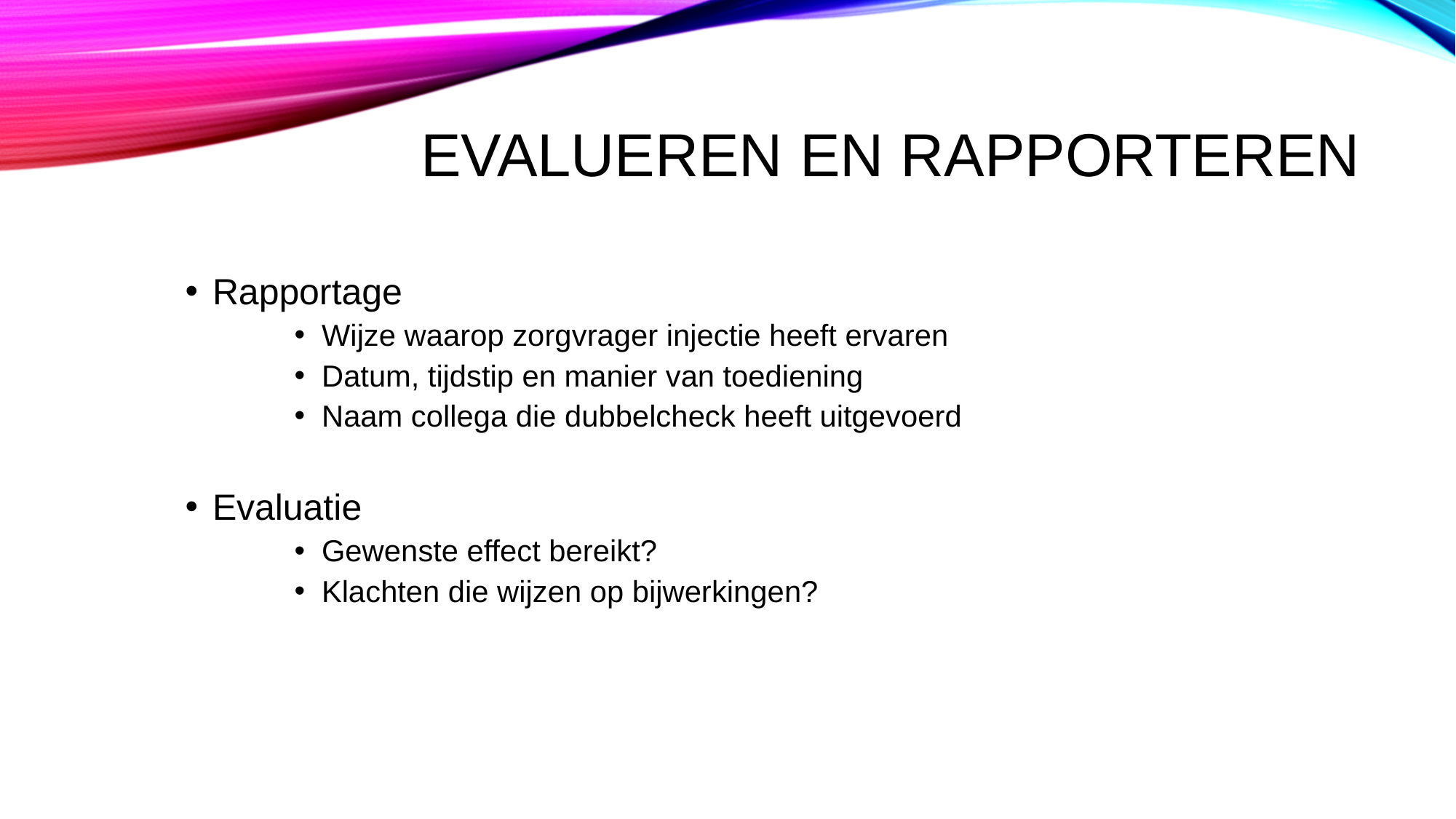

# Evalueren en Rapporteren

Rapportage
Wijze waarop zorgvrager injectie heeft ervaren
Datum, tijdstip en manier van toediening
Naam collega die dubbelcheck heeft uitgevoerd

Evaluatie
Gewenste effect bereikt?
Klachten die wijzen op bijwerkingen?